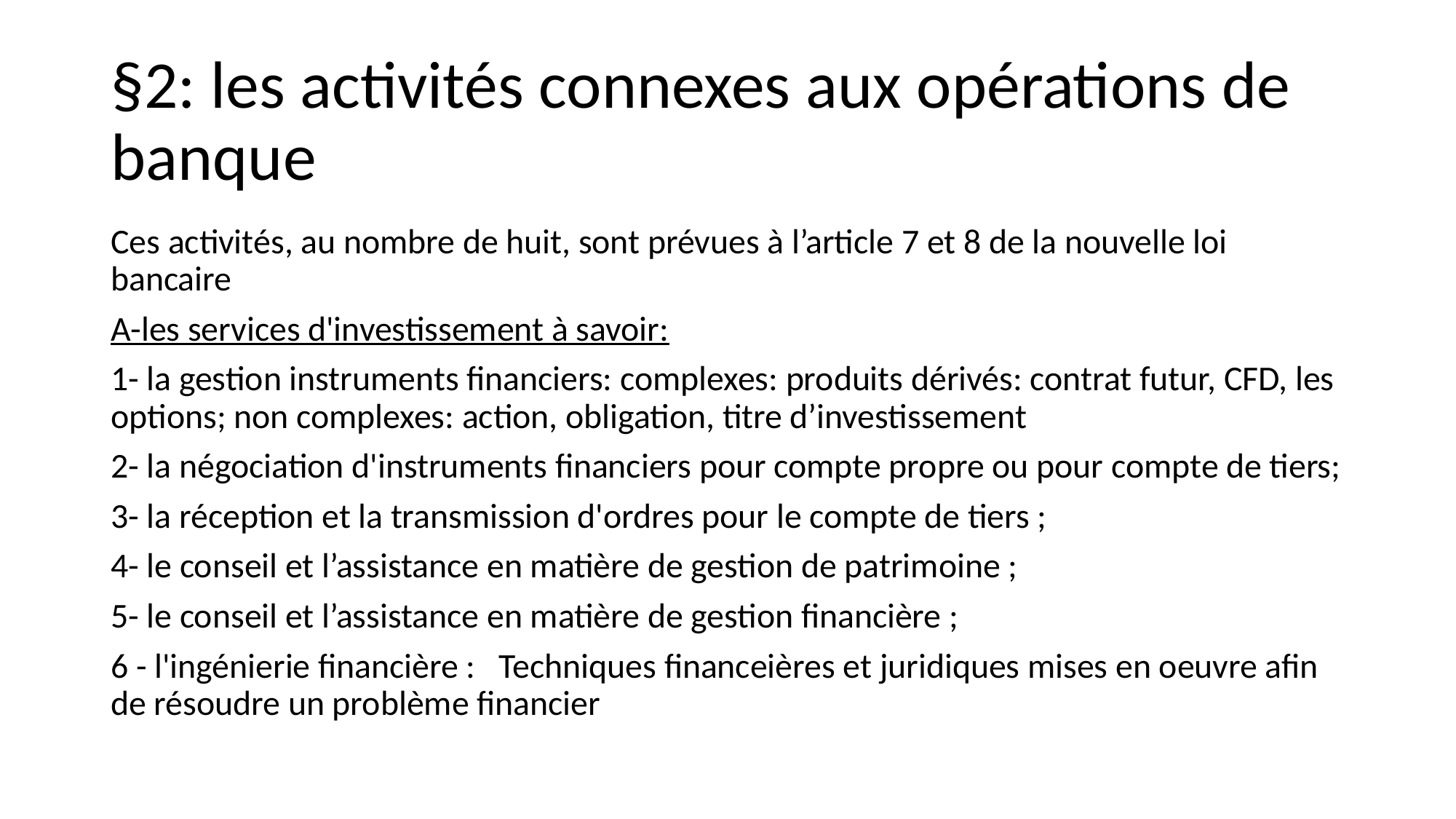

# §2: les activités connexes aux opérations de banque
Ces activités, au nombre de huit, sont prévues à l’article 7 et 8 de la nouvelle loi bancaire
A-les services d'investissement à savoir:
1- la gestion instruments financiers: complexes: produits dérivés: contrat futur, CFD, les options; non complexes: action, obligation, titre d’investissement
2- la négociation d'instruments financiers pour compte propre ou pour compte de tiers;
3- la réception et la transmission d'ordres pour le compte de tiers ;
4- le conseil et l’assistance en matière de gestion de patrimoine ;
5- le conseil et l’assistance en matière de gestion financière ;
6 - l'ingénierie financière :   Techniques financeières et juridiques mises en oeuvre afin de résoudre un problème financier